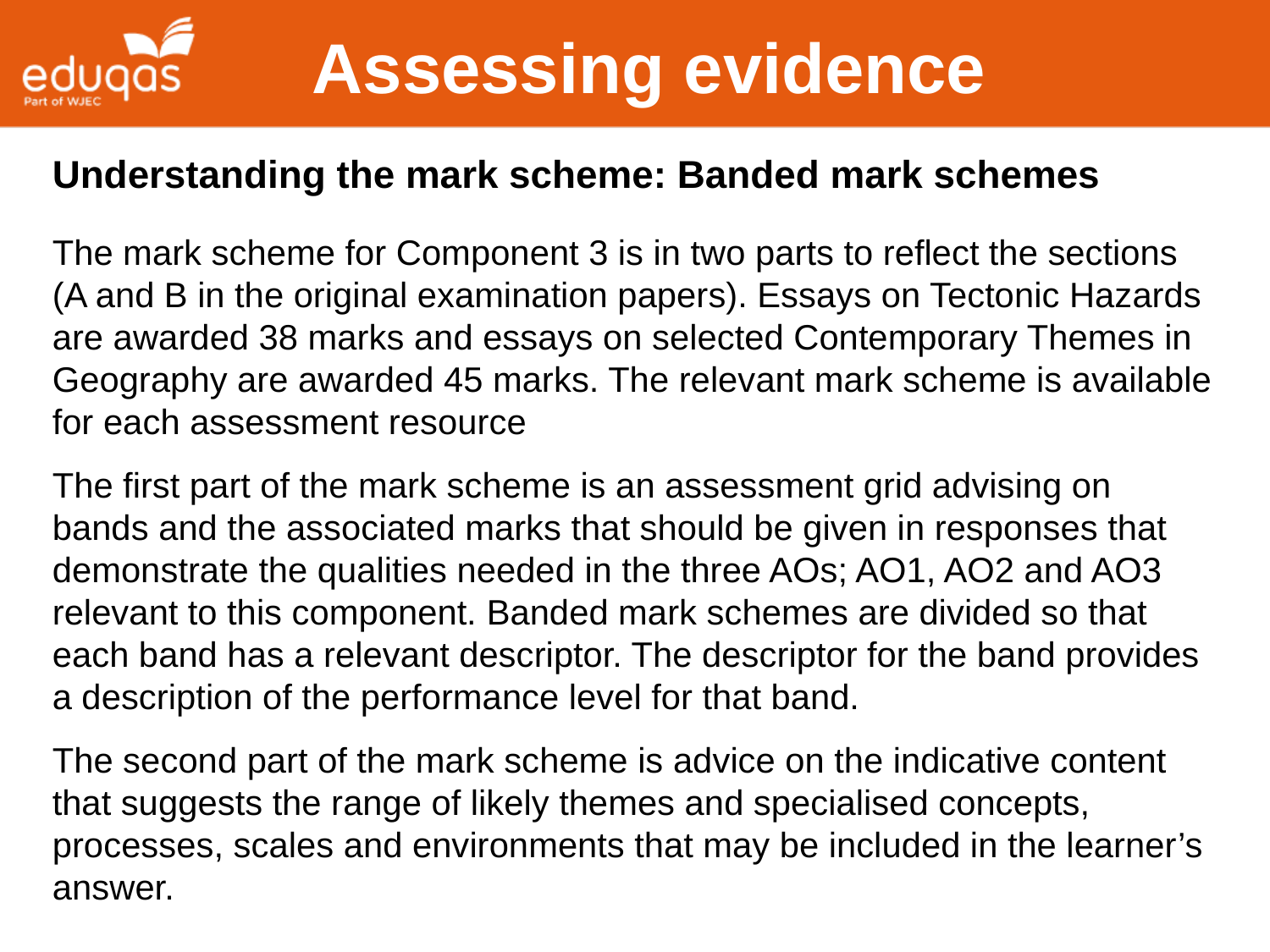

Assessing evidence
Understanding the mark scheme: Banded mark schemes

The mark scheme for Component 3 is in two parts to reflect the sections (A and B in the original examination papers). Essays on Tectonic Hazards are awarded 38 marks and essays on selected Contemporary Themes in Geography are awarded 45 marks. The relevant mark scheme is available for each assessment resource

The first part of the mark scheme is an assessment grid advising on bands and the associated marks that should be given in responses that demonstrate the qualities needed in the three AOs; AO1, AO2 and AO3 relevant to this component. Banded mark schemes are divided so that each band has a relevant descriptor. The descriptor for the band provides a description of the performance level for that band.

The second part of the mark scheme is advice on the indicative content that suggests the range of likely themes and specialised concepts, processes, scales and environments that may be included in the learner’s answer.